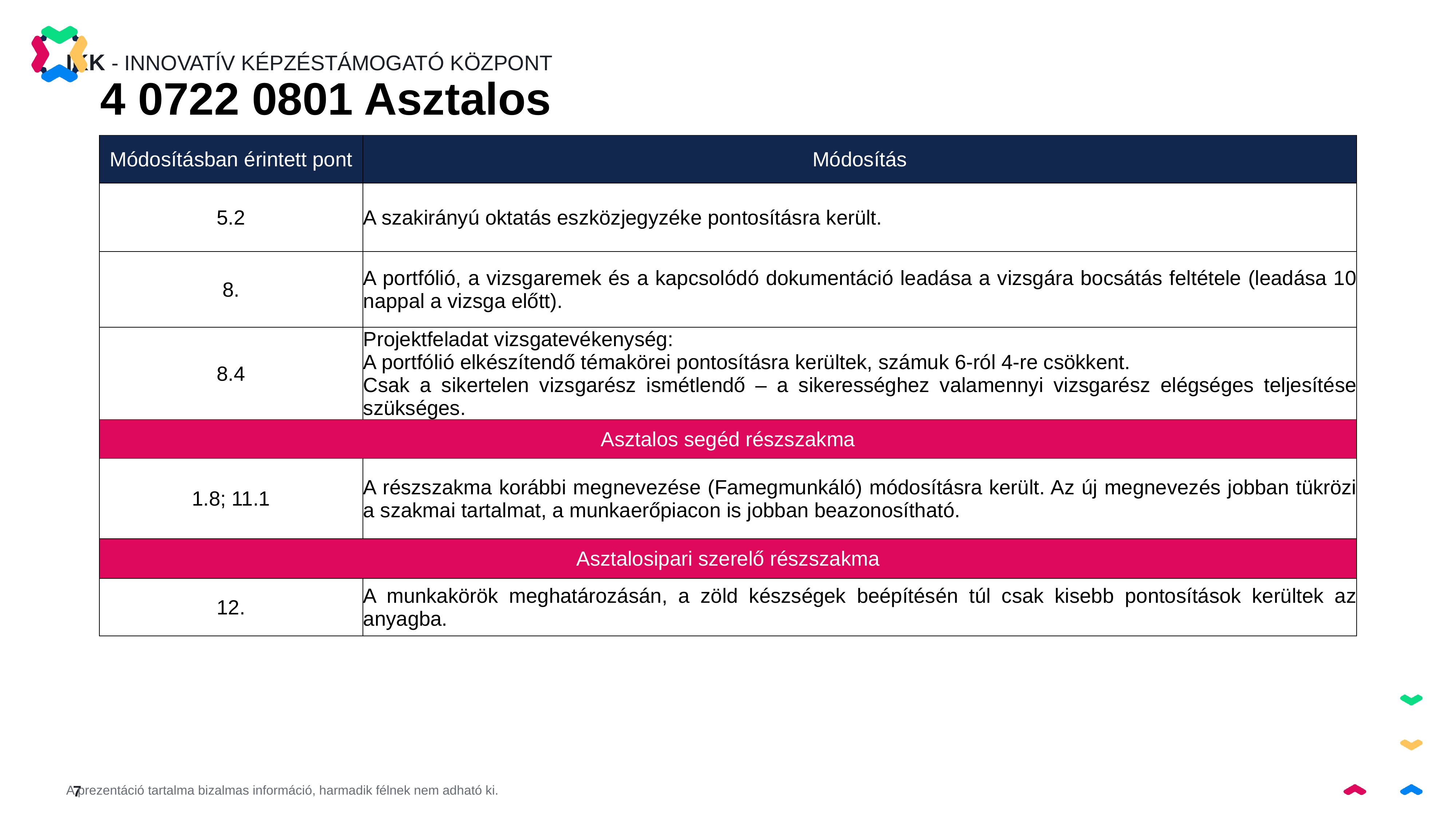

4 0722 0801 Asztalos
| Módosításban érintett pont | Módosítás |
| --- | --- |
| 5.2 | A szakirányú oktatás eszközjegyzéke pontosításra került. |
| 8. | A portfólió, a vizsgaremek és a kapcsolódó dokumentáció leadása a vizsgára bocsátás feltétele (leadása 10 nappal a vizsga előtt). |
| 8.4 | Projektfeladat vizsgatevékenység: A portfólió elkészítendő témakörei pontosításra kerültek, számuk 6-ról 4-re csökkent. Csak a sikertelen vizsgarész ismétlendő – a sikerességhez valamennyi vizsgarész elégséges teljesítése szükséges. |
| Asztalos segéd részszakma |  |
| 1.8; 11.1 | A részszakma korábbi megnevezése (Famegmunkáló) módosításra került. Az új megnevezés jobban tükrözi a szakmai tartalmat, a munkaerőpiacon is jobban beazonosítható. |
| Asztalosipari szerelő részszakma |  |
| 12. | A munkakörök meghatározásán, a zöld készségek beépítésén túl csak kisebb pontosítások kerültek az anyagba. |